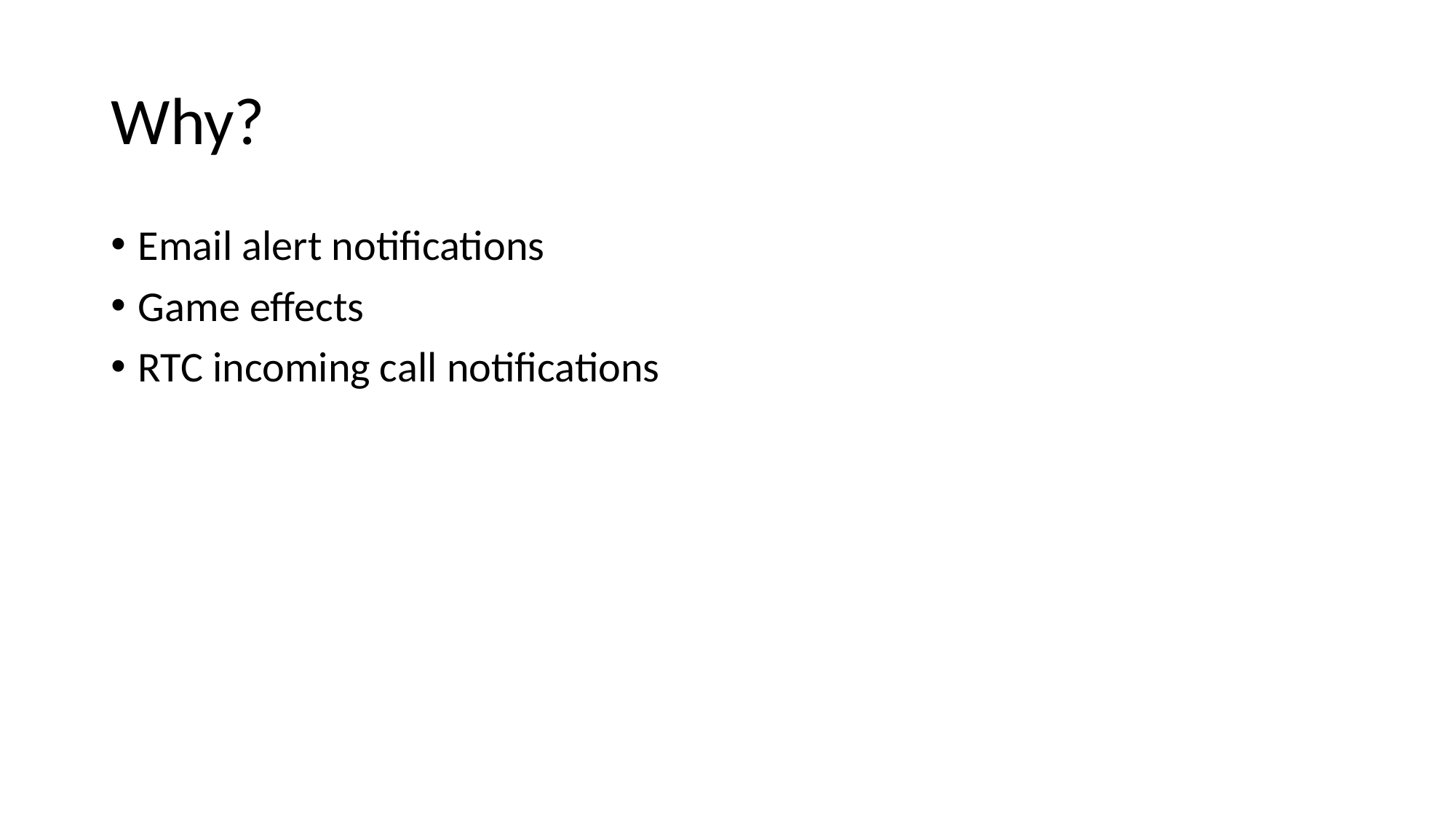

# Why?
Email alert notifications
Game effects
RTC incoming call notifications